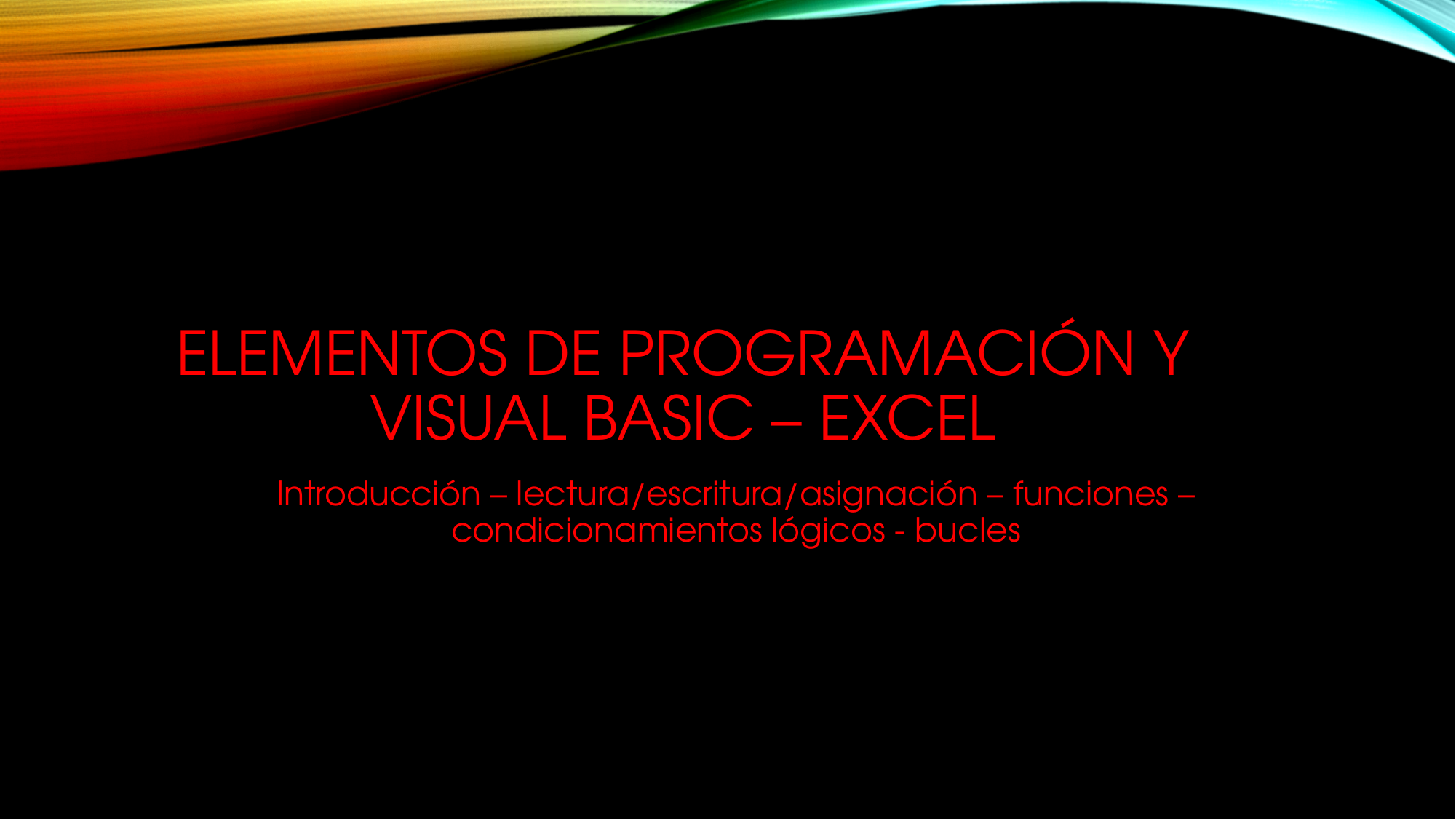

# Elementos de programación y Visual Basic – Excel
Introducción – lectura/escritura/asignación – funciones – condicionamientos lógicos - bucles